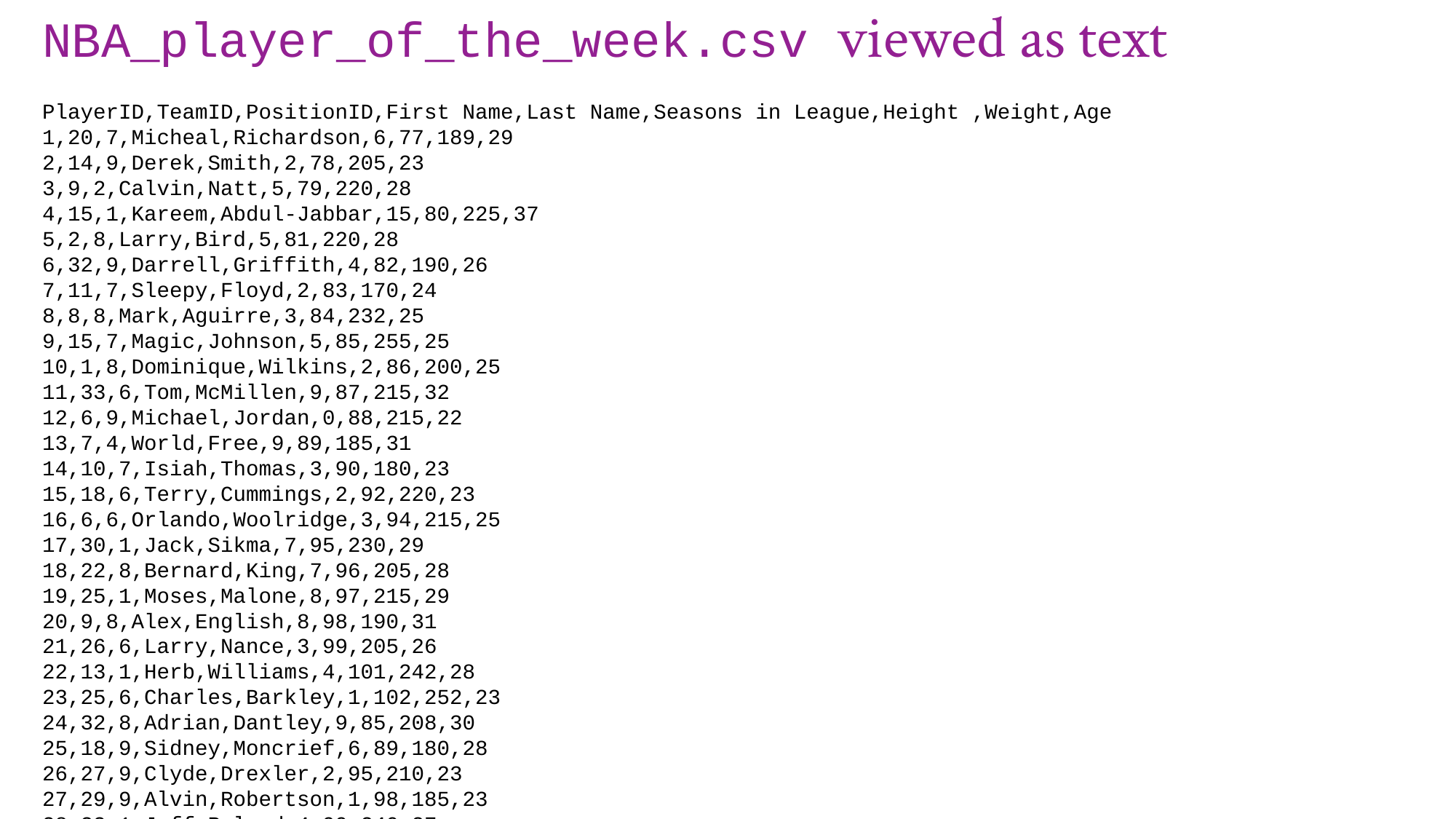

# NBA_player_of_the_week.csv viewed as text
PlayerID,TeamID,PositionID,First Name,Last Name,Seasons in League,Height ,Weight,Age
1,20,7,Micheal,Richardson,6,77,189,29
2,14,9,Derek,Smith,2,78,205,23
3,9,2,Calvin,Natt,5,79,220,28
4,15,1,Kareem,Abdul-Jabbar,15,80,225,37
5,2,8,Larry,Bird,5,81,220,28
6,32,9,Darrell,Griffith,4,82,190,26
7,11,7,Sleepy,Floyd,2,83,170,24
8,8,8,Mark,Aguirre,3,84,232,25
9,15,7,Magic,Johnson,5,85,255,25
10,1,8,Dominique,Wilkins,2,86,200,25
11,33,6,Tom,McMillen,9,87,215,32
12,6,9,Michael,Jordan,0,88,215,22
13,7,4,World,Free,9,89,185,31
14,10,7,Isiah,Thomas,3,90,180,23
15,18,6,Terry,Cummings,2,92,220,23
16,6,6,Orlando,Woolridge,3,94,215,25
17,30,1,Jack,Sikma,7,95,230,29
18,22,8,Bernard,King,7,96,205,28
19,25,1,Moses,Malone,8,97,215,29
20,9,8,Alex,English,8,98,190,31
21,26,6,Larry,Nance,3,99,205,26
22,13,1,Herb,Williams,4,101,242,28
23,25,6,Charles,Barkley,1,102,252,23
24,32,8,Adrian,Dantley,9,85,208,30
25,18,9,Sidney,Moncrief,6,89,180,28
26,27,9,Clyde,Drexler,2,95,210,23
27,29,9,Alvin,Robertson,1,98,185,23
28,33,1,Jeff,Ruland,4,99,240,27
29,22,1,Patrick,Ewing,0,102,240,23